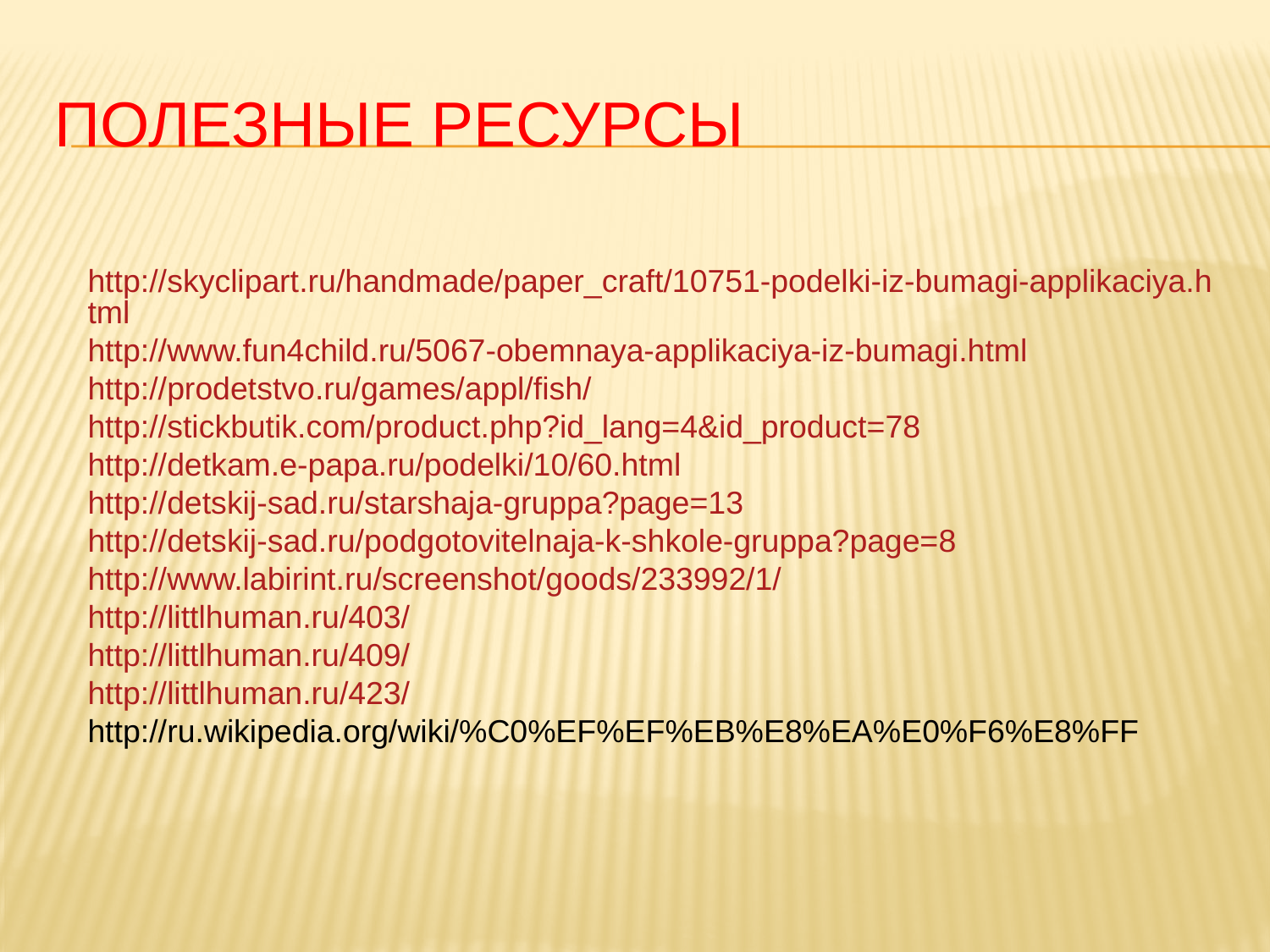

# Полезные ресурсы
 http://skyclipart.ru/handmade/paper_craft/10751-podelki-iz-bumagi-applikaciya.html
http://www.fun4child.ru/5067-obemnaya-applikaciya-iz-bumagi.html
http://prodetstvo.ru/games/appl/fish/
http://stickbutik.com/product.php?id_lang=4&id_product=78
http://detkam.e-papa.ru/podelki/10/60.html
http://detskij-sad.ru/starshaja-gruppa?page=13
http://detskij-sad.ru/podgotovitelnaja-k-shkole-gruppa?page=8
http://www.labirint.ru/screenshot/goods/233992/1/
http://littlhuman.ru/403/
http://littlhuman.ru/409/
http://littlhuman.ru/423/
http://ru.wikipedia.org/wiki/%C0%EF%EF%EB%E8%EA%E0%F6%E8%FF